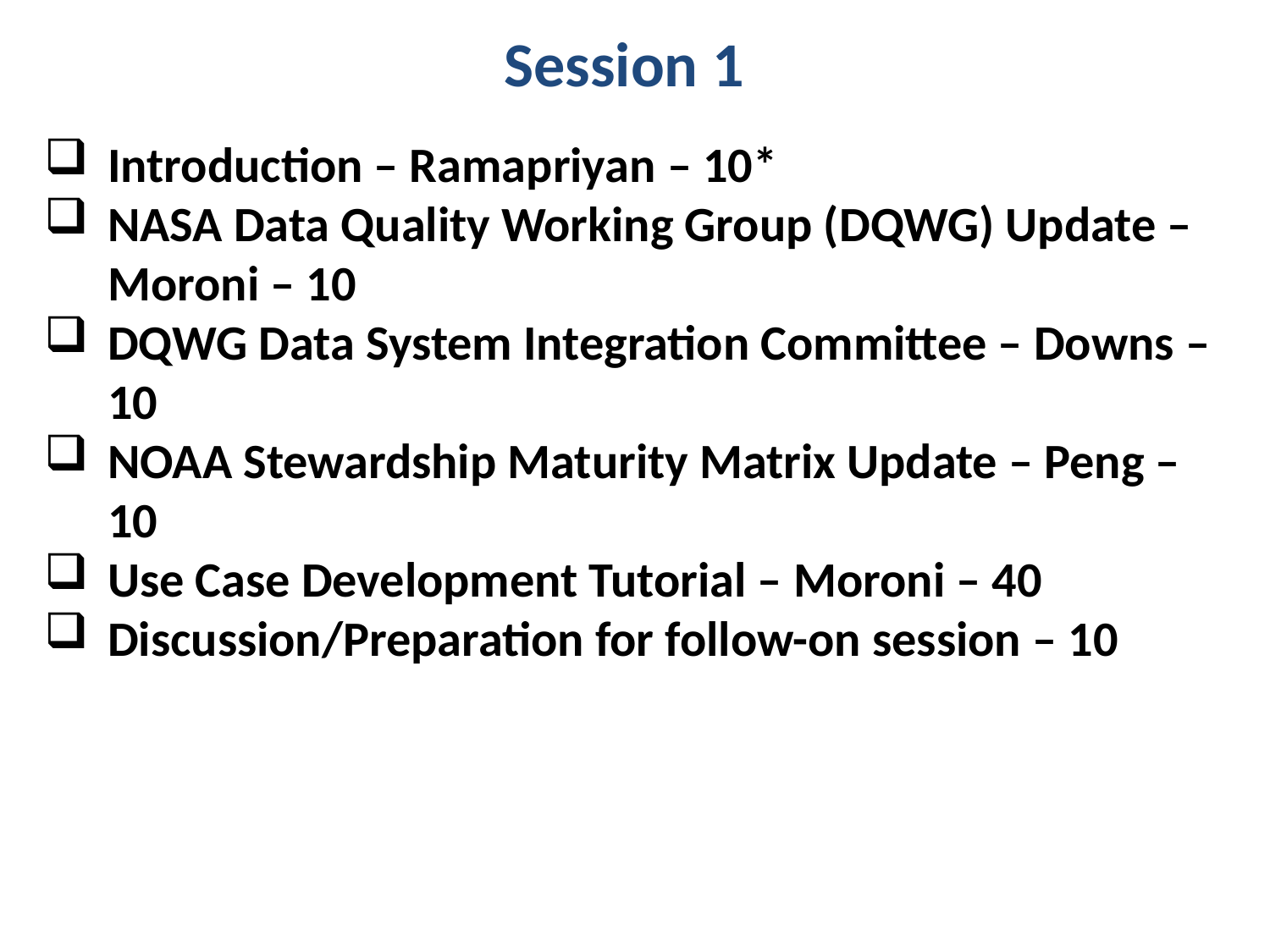

# Session 1
Introduction – Ramapriyan – 10*
NASA Data Quality Working Group (DQWG) Update – Moroni – 10
DQWG Data System Integration Committee – Downs – 10
NOAA Stewardship Maturity Matrix Update – Peng – 10
Use Case Development Tutorial – Moroni – 40
Discussion/Preparation for follow-on session – 10